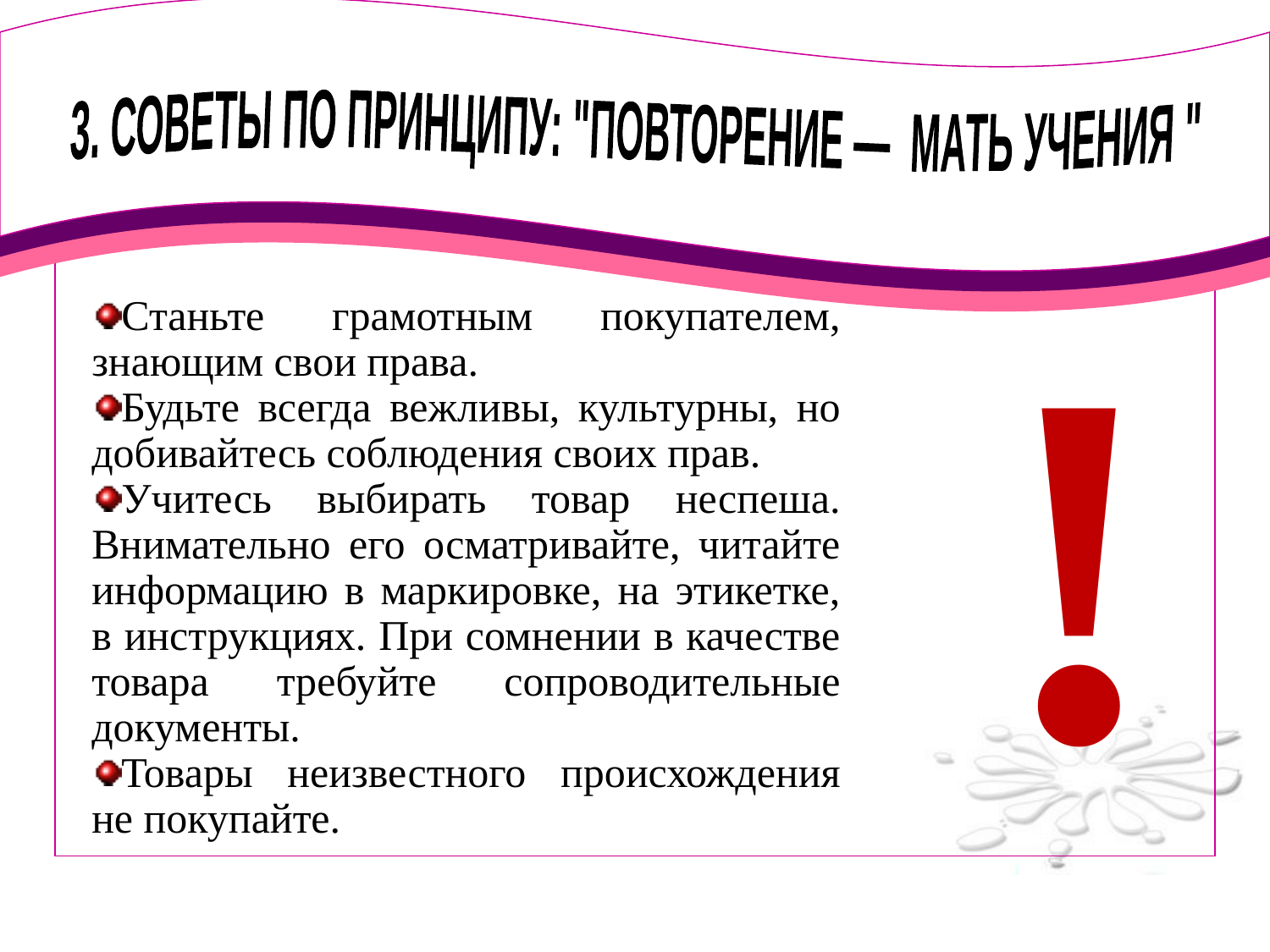

3. СОВЕТЫ ПО ПРИНЦИПУ: "ПОВТОРЕНИЕ —  МАТЬ УЧЕНИЯ "
!
Станьте грамотным покупателем, знающим свои права.
Будьте всегда вежливы, культурны, но добивайтесь соблюдения своих прав.
Учитесь выбирать товар неспеша. Внимательно его осматривайте, читайте информацию в маркировке, на этикетке, в инструкциях. При сомнении в качестве товара требуйте сопроводительные документы.
Товары неизвестного происхождения не покупайте.